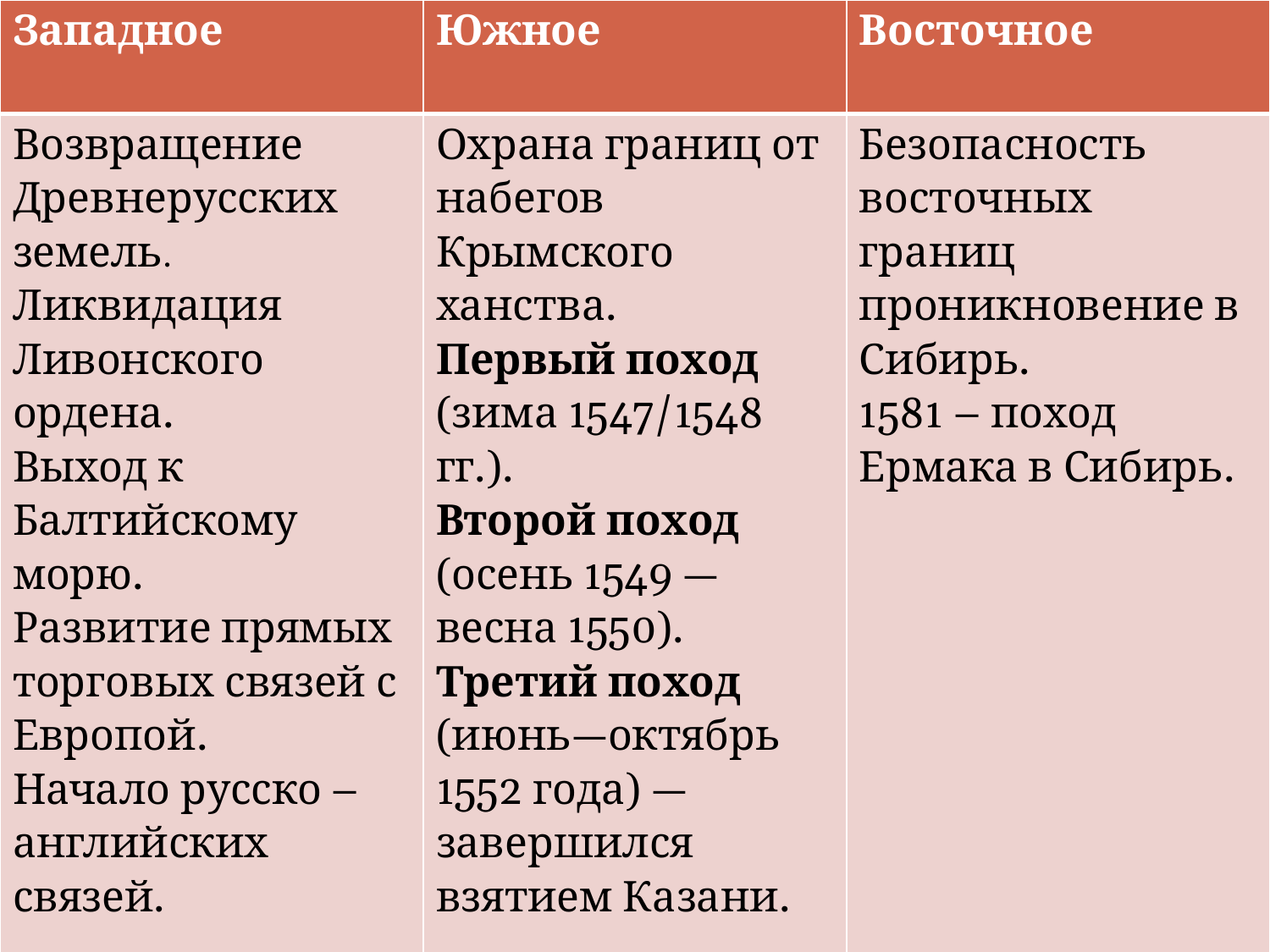

| Западное | Южное | Восточное |
| --- | --- | --- |
| Возвращение Древнерусских земель. Ликвидация Ливонского ордена. Выход к Балтийскому морю. Развитие прямых торговых связей с Европой. Начало русско – английских связей. | Охрана границ от набегов Крымского ханства. Первый поход (зима 1547/1548 гг.). Второй поход (осень 1549 — весна 1550). Третий поход (июнь—октябрь 1552 года) — завершился взятием Казани. | Безопасность восточных границ проникновение в Сибирь. 1581 – поход Ермака в Сибирь. |